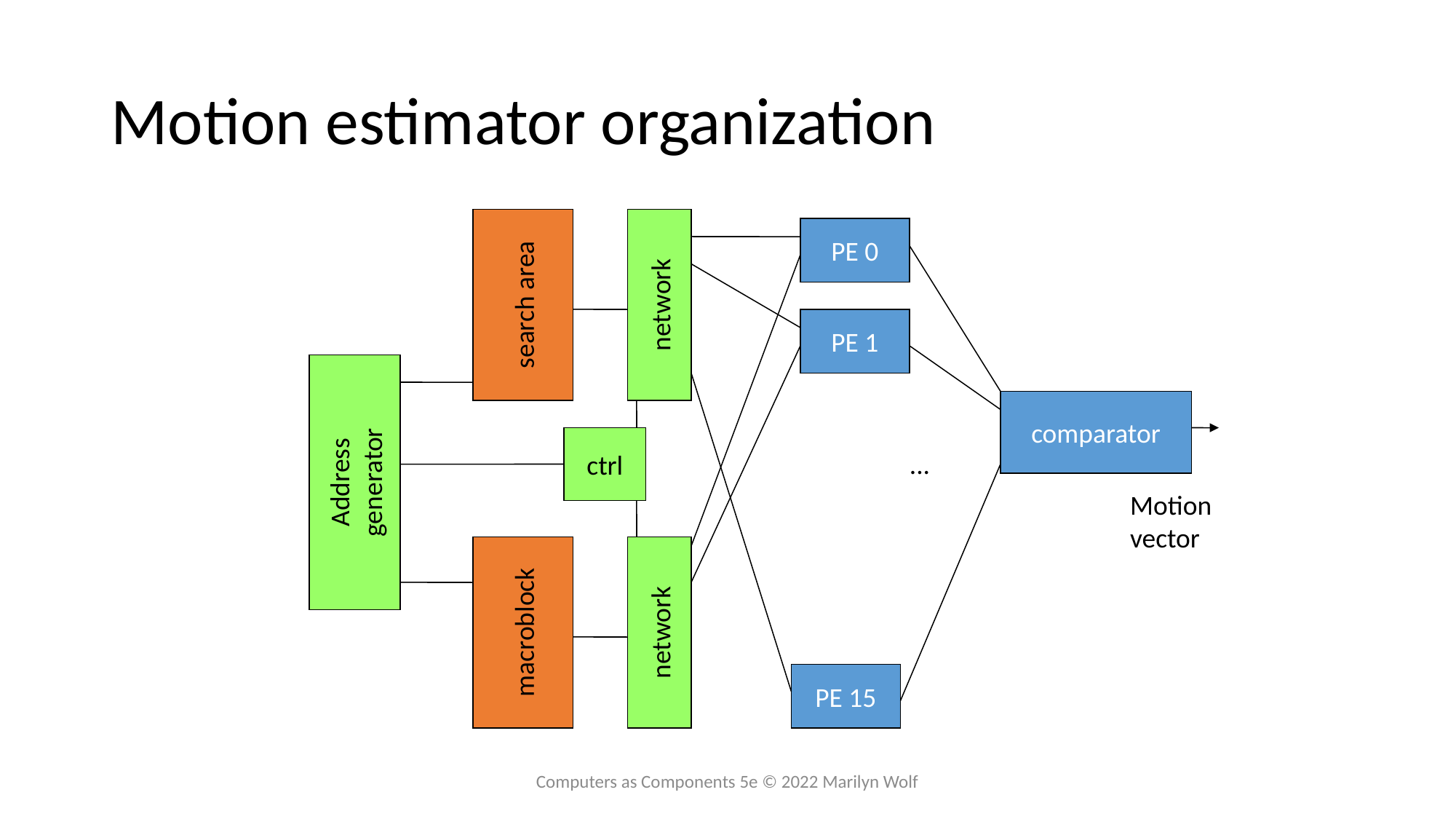

# Motion estimator organization
PE 0

search area

network

PE 1

comparator

ctrl

Address
generator
...

Motion
vector

macroblock
network

PE 15
Computers as Components 5e © 2022 Marilyn Wolf